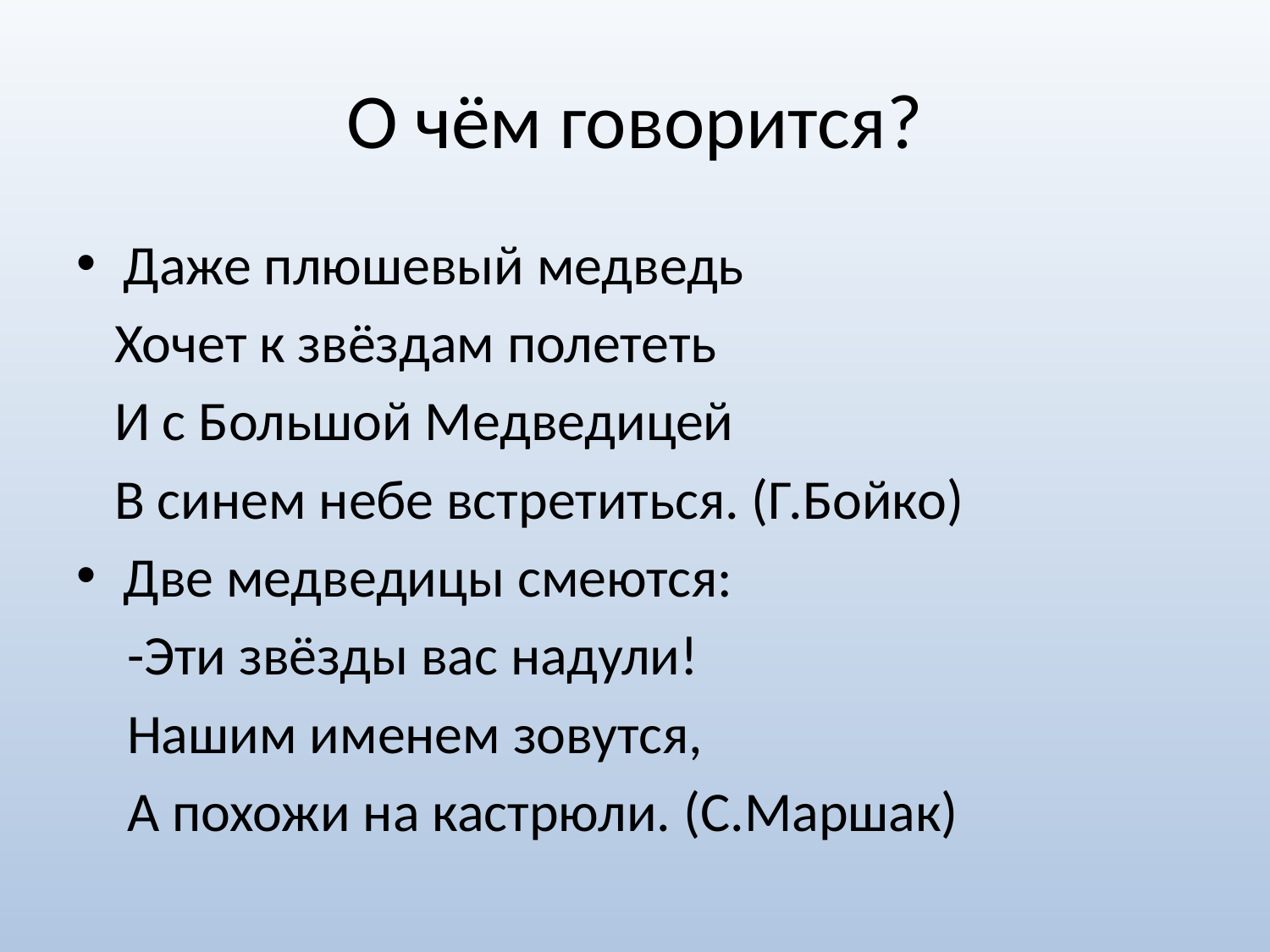

# О чём говорится?
Даже плюшевый медведь
   Хочет к звёздам полететь
   И с Большой Медведицей
   В синем небе встретиться. (Г.Бойко)
Две медведицы смеются:
    -Эти звёзды вас надули!
    Нашим именем зовутся,
    А похожи на кастрюли. (С.Маршак)